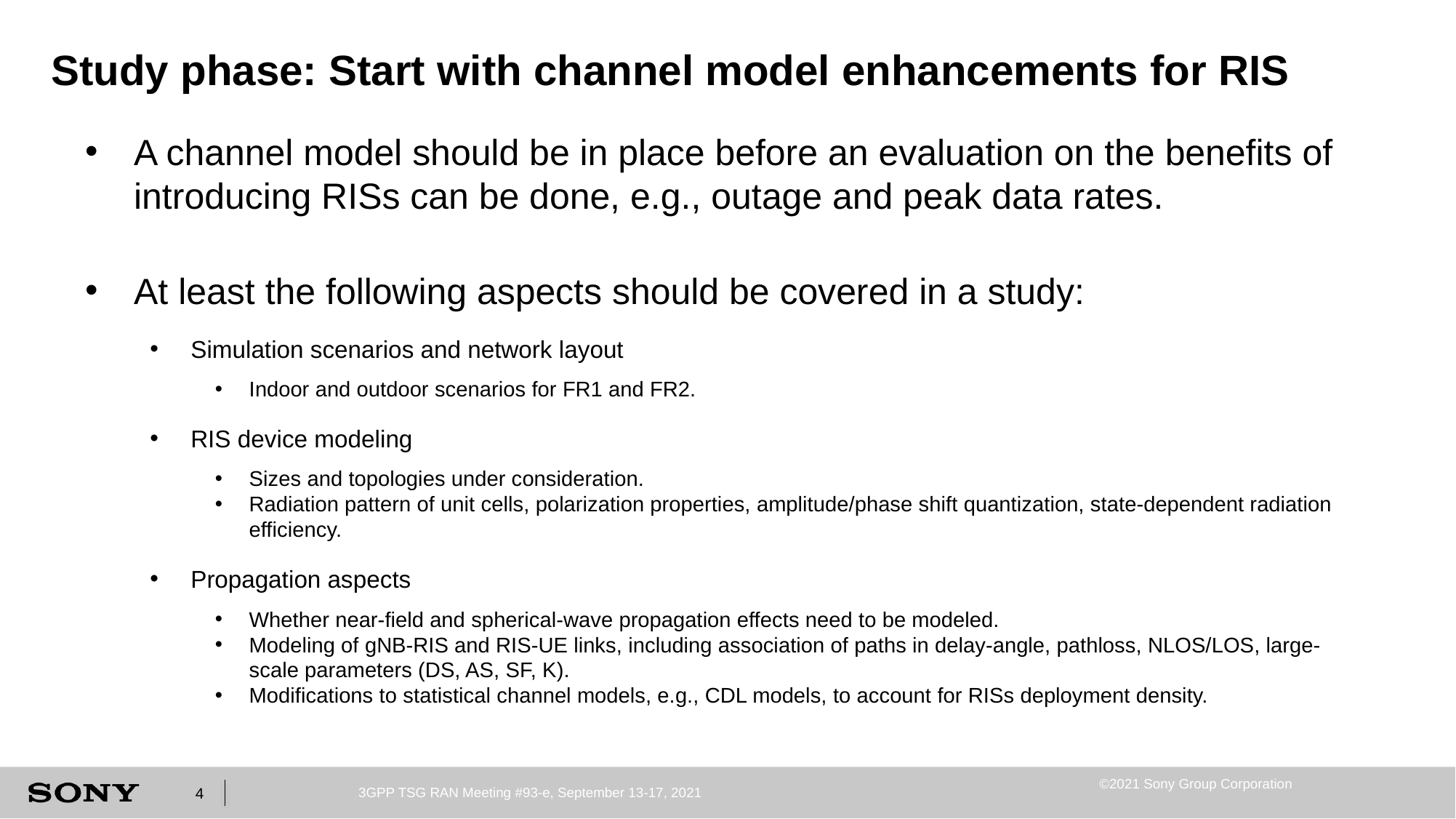

# Study phase: Start with channel model enhancements for RIS
A channel model should be in place before an evaluation on the benefits of introducing RISs can be done, e.g., outage and peak data rates.

At least the following aspects should be covered in a study:
Simulation scenarios and network layout
Indoor and outdoor scenarios for FR1 and FR2.
RIS device modeling
Sizes and topologies under consideration.
Radiation pattern of unit cells, polarization properties, amplitude/phase shift quantization, state-dependent radiation efficiency.
Propagation aspects
Whether near-field and spherical-wave propagation effects need to be modeled.
Modeling of gNB-RIS and RIS-UE links, including association of paths in delay-angle, pathloss, NLOS/LOS, large-scale parameters (DS, AS, SF, K).
Modifications to statistical channel models, e.g., CDL models, to account for RISs deployment density.